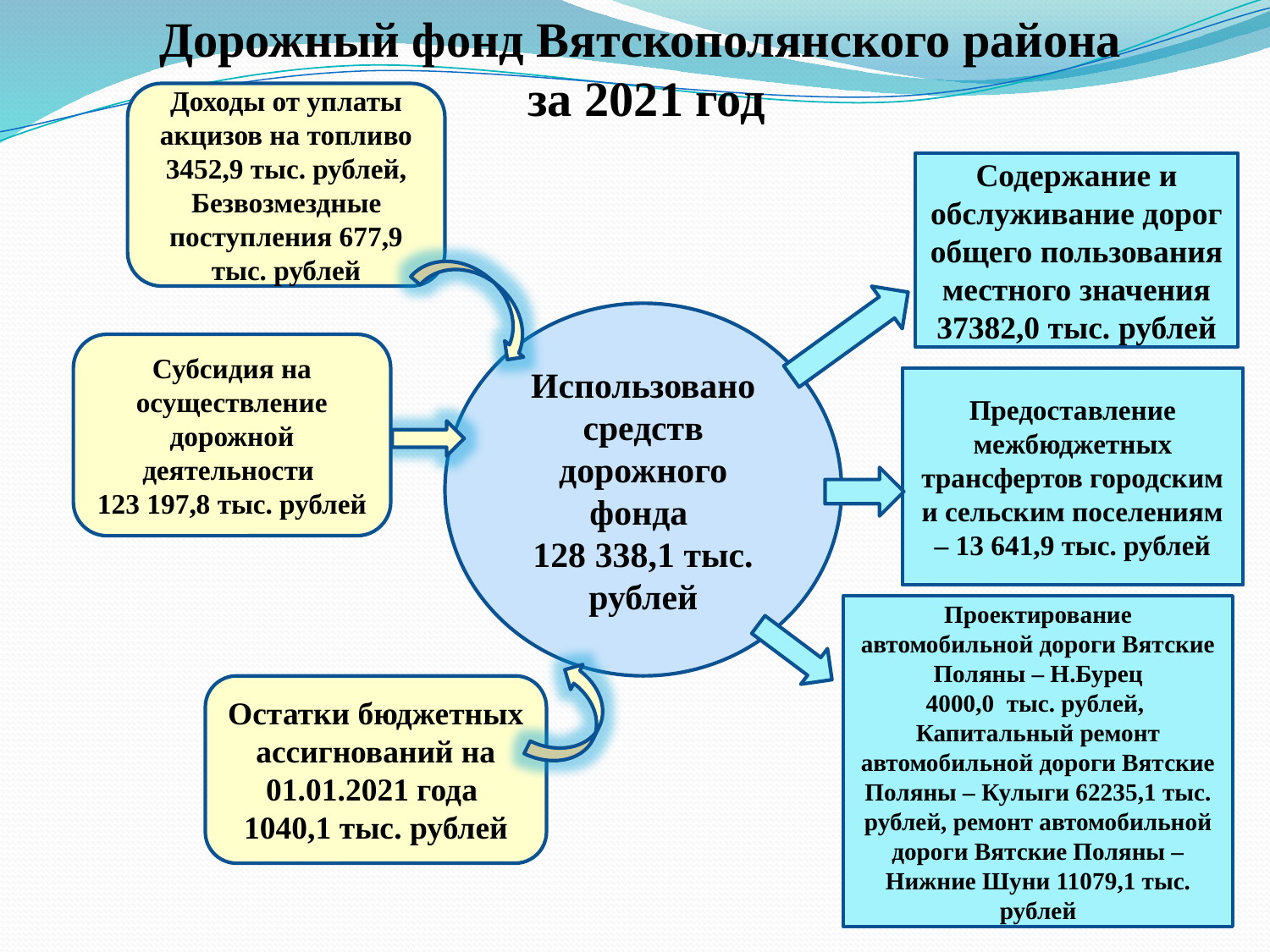

# Дорожный фонд Вятскополянского района за 2021 год
Доходы от уплаты акцизов на топливо 3452,9 тыс. рублей,
Безвозмездные поступления 677,9 тыс. рублей
Содержание и обслуживание дорог общего пользования местного значения 37382,0 тыс. рублей

Использовано средств дорожного фонда
128 338,1 тыс. рублей

Субсидия на осуществление дорожной деятельности
123 197,8 тыс. рублей
Предоставление межбюджетных трансфертов городским и сельским поселениям – 13 641,9 тыс. рублей

Проектирование автомобильной дороги Вятские Поляны – Н.Бурец
4000,0  тыс. рублей,
Капитальный ремонт автомобильной дороги Вятские Поляны – Кулыги 62235,1 тыс. рублей, ремонт автомобильной дороги Вятские Поляны – Нижние Шуни 11079,1 тыс. рублей

Остатки бюджетных ассигнований на 01.01.2021 года
1040,1 тыс. рублей

18